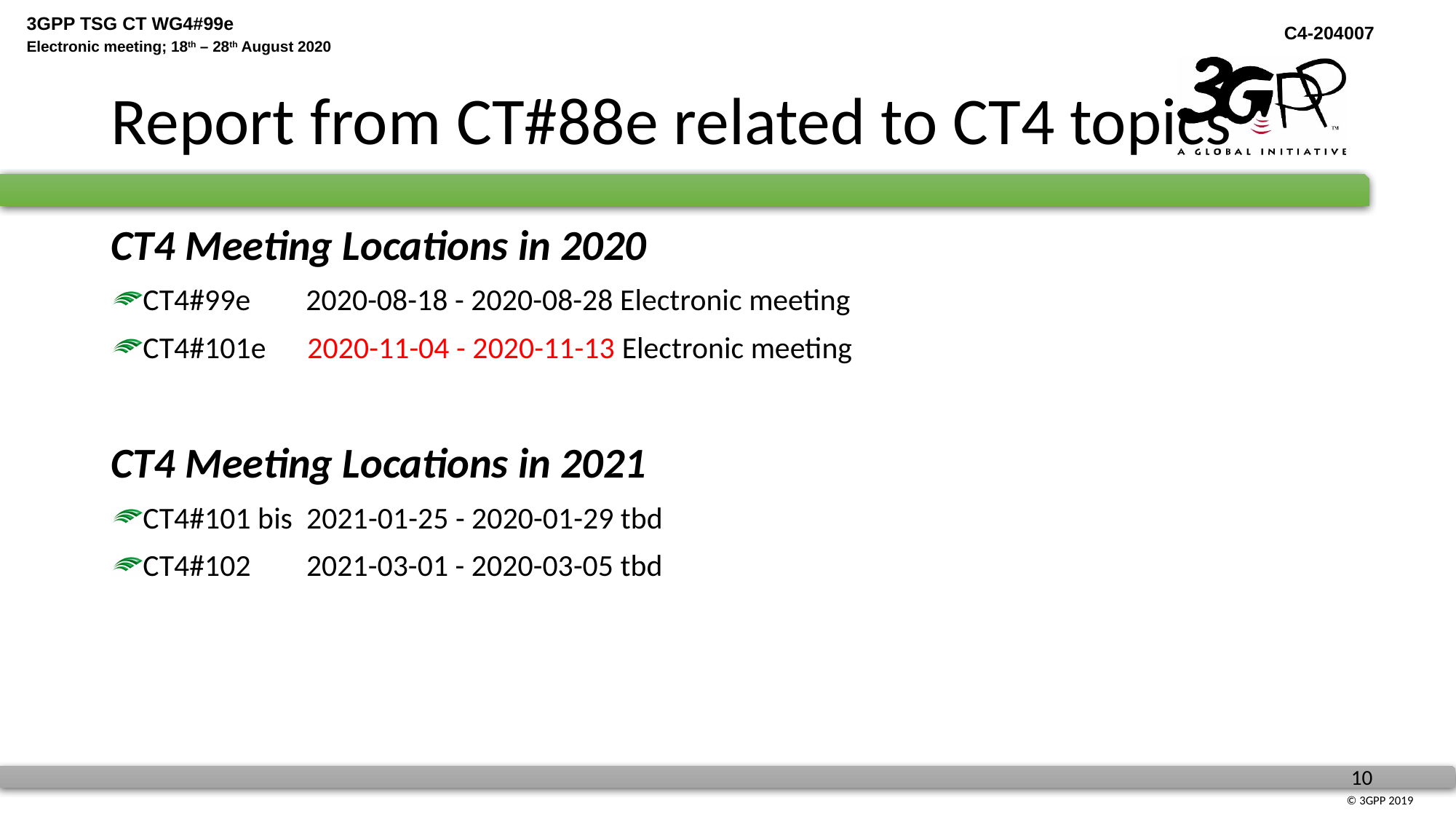

# Report from CT#88e related to CT4 topics
CT4 Meeting Locations in 2020
CT4#99e        2020-08-18 - 2020-08-28 Electronic meeting
CT4#101e      2020-11-04 - 2020-11-13 Electronic meeting

CT4 Meeting Locations in 2021
CT4#101 bis  2021-01-25 - 2020-01-29 tbd
CT4#102        2021-03-01 - 2020-03-05 tbd